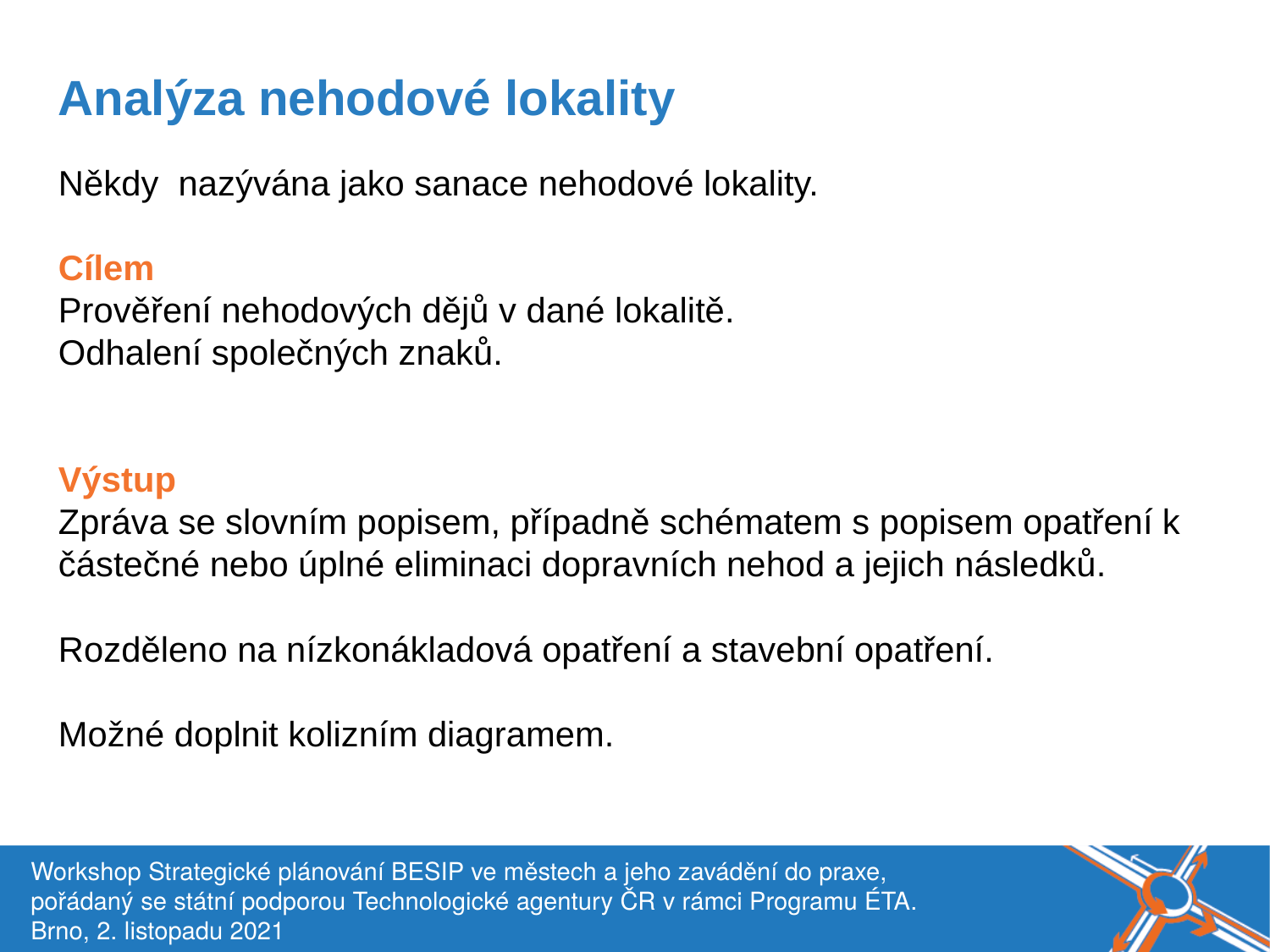

Název akce, místo, datum
Analýza nehodové lokality
Někdy  nazývána jako sanace nehodové lokality.

Cílem
Prověření nehodových dějů v dané lokalitě.
Odhalení společných znaků.

Výstup
Zpráva se slovním popisem, případně schématem s popisem opatření k částečné nebo úplné eliminaci dopravních nehod a jejich následků.

Rozděleno na nízkonákladová opatření a stavební opatření.

Možné doplnit kolizním diagramem.